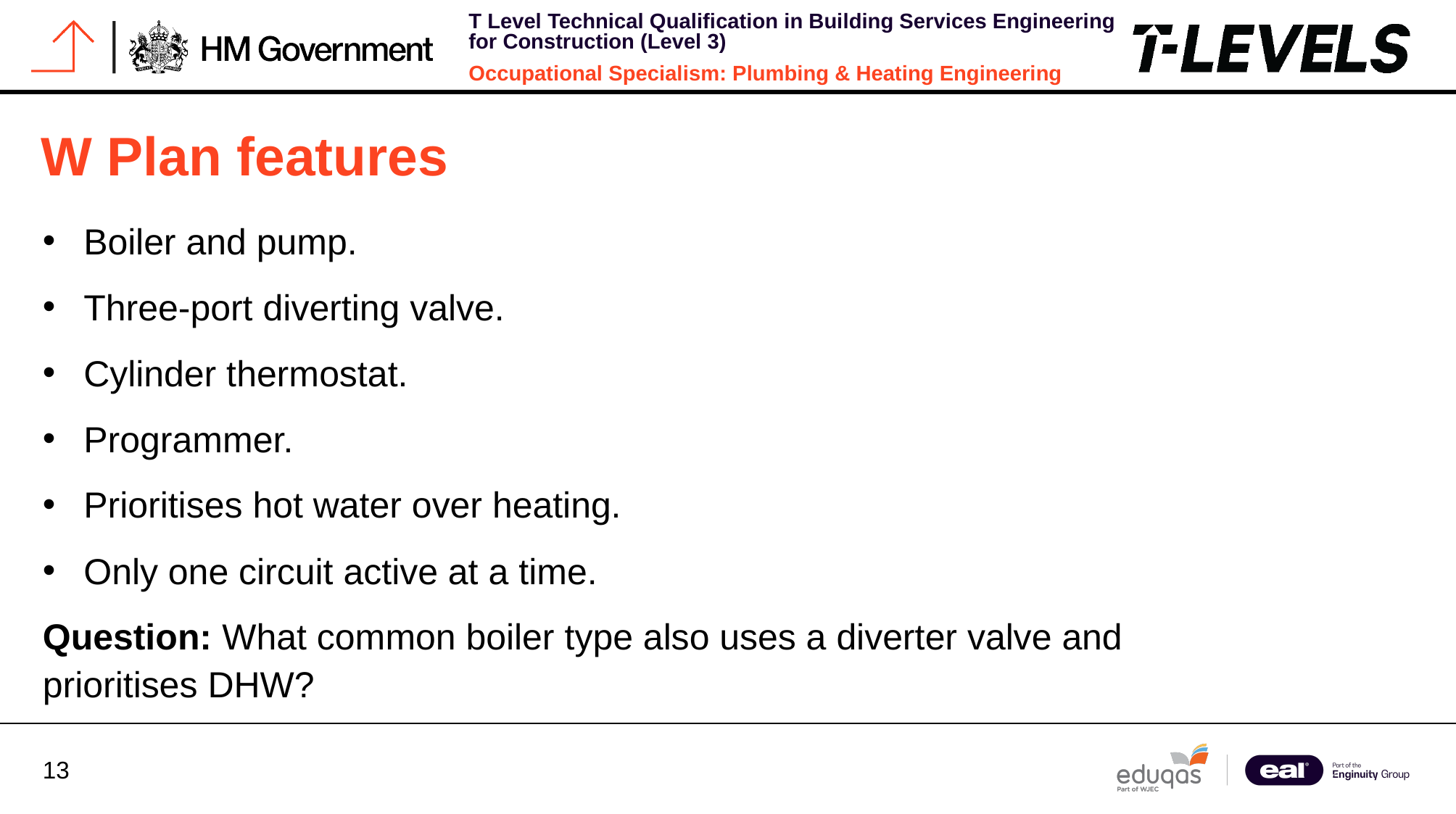

# W Plan features
Boiler and pump.
Three-port diverting valve.
Cylinder thermostat.
Programmer.
Prioritises hot water over heating.
Only one circuit active at a time.
Question: What common boiler type also uses a diverter valve and prioritises DHW?